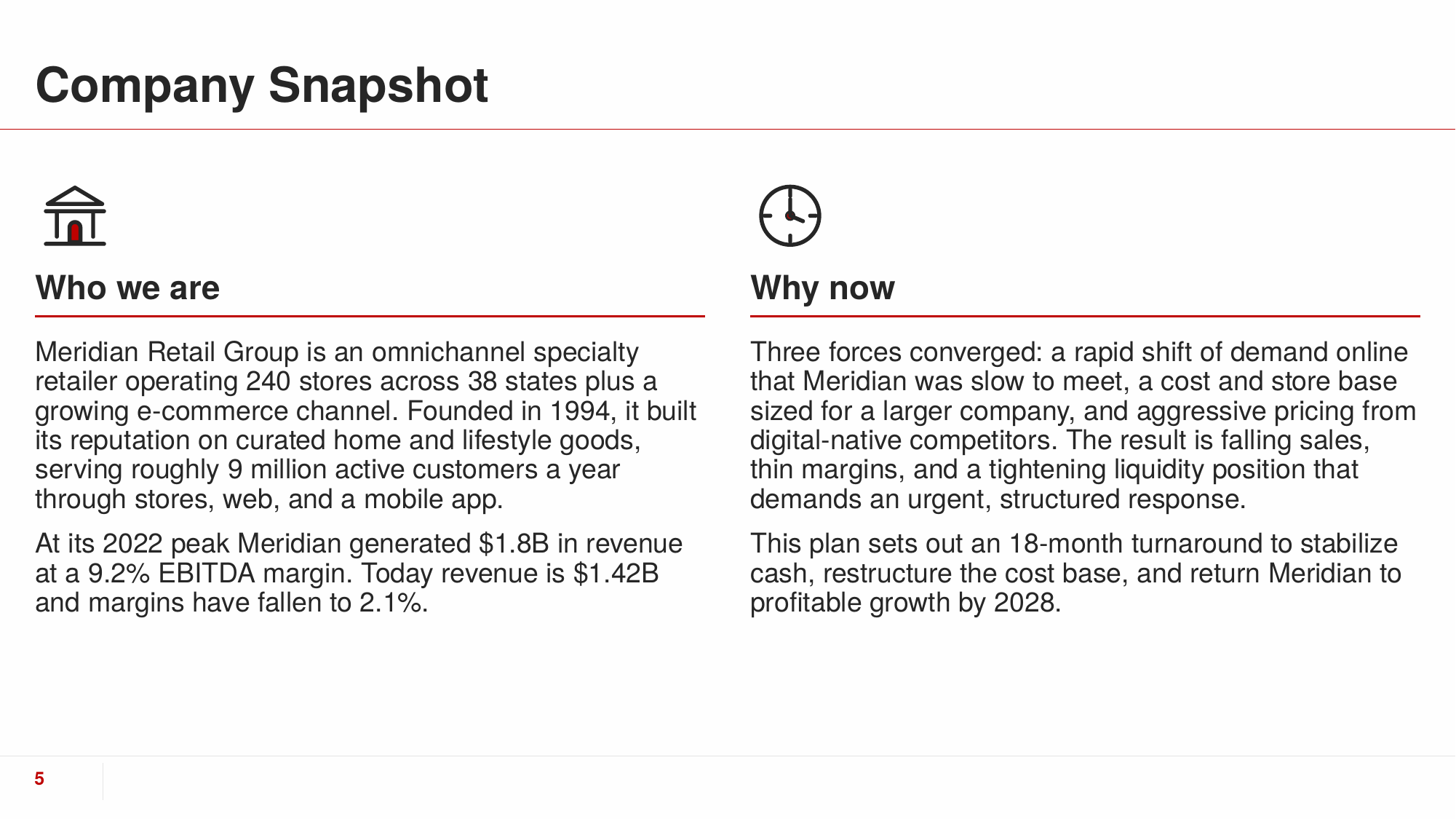

# Company Snapshot

Who we are
Why now
Meridian Retail Group is an omnichannel specialty retailer operating 240 stores across 38 states plus a growing e-commerce channel. Founded in 1994, it built its reputation on curated home and lifestyle goods, serving roughly 9 million active customers a year through stores, web, and a mobile app.
At its 2022 peak Meridian generated $1.8B in revenue at a 9.2% EBITDA margin. Today revenue is $1.42B and margins have fallen to 2.1%.
Three forces converged: a rapid shift of demand online that Meridian was slow to meet, a cost and store base sized for a larger company, and aggressive pricing from digital-native competitors. The result is falling sales, thin margins, and a tightening liquidity position that demands an urgent, structured response.
This plan sets out an 18-month turnaround to stabilize cash, restructure the cost base, and return Meridian to profitable growth by 2028.
5